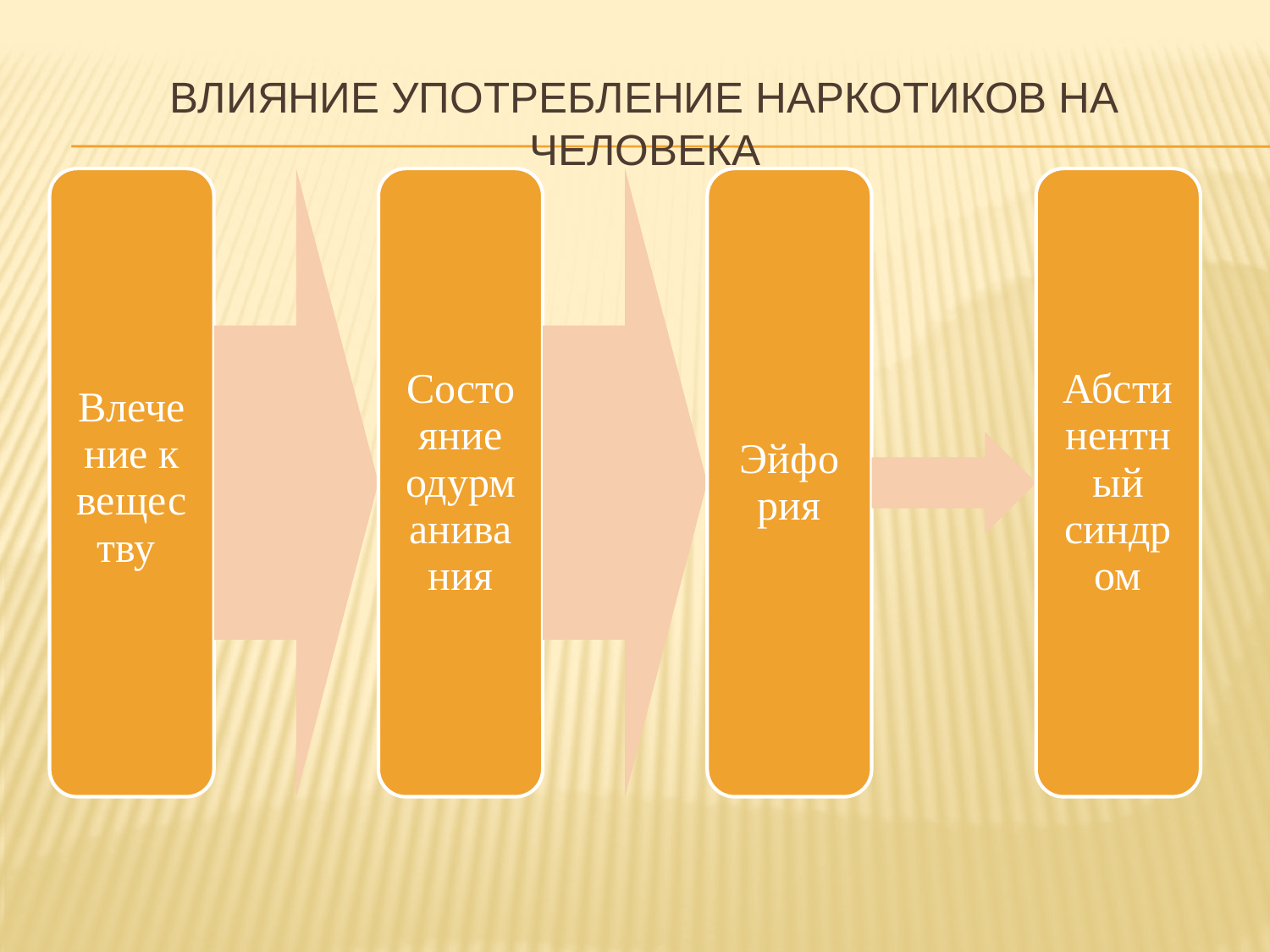

# Влияние употребление наркотиков на человека
Влечение к веществу
Состояние одурманивания
Эйфория
Абстинентный синдром